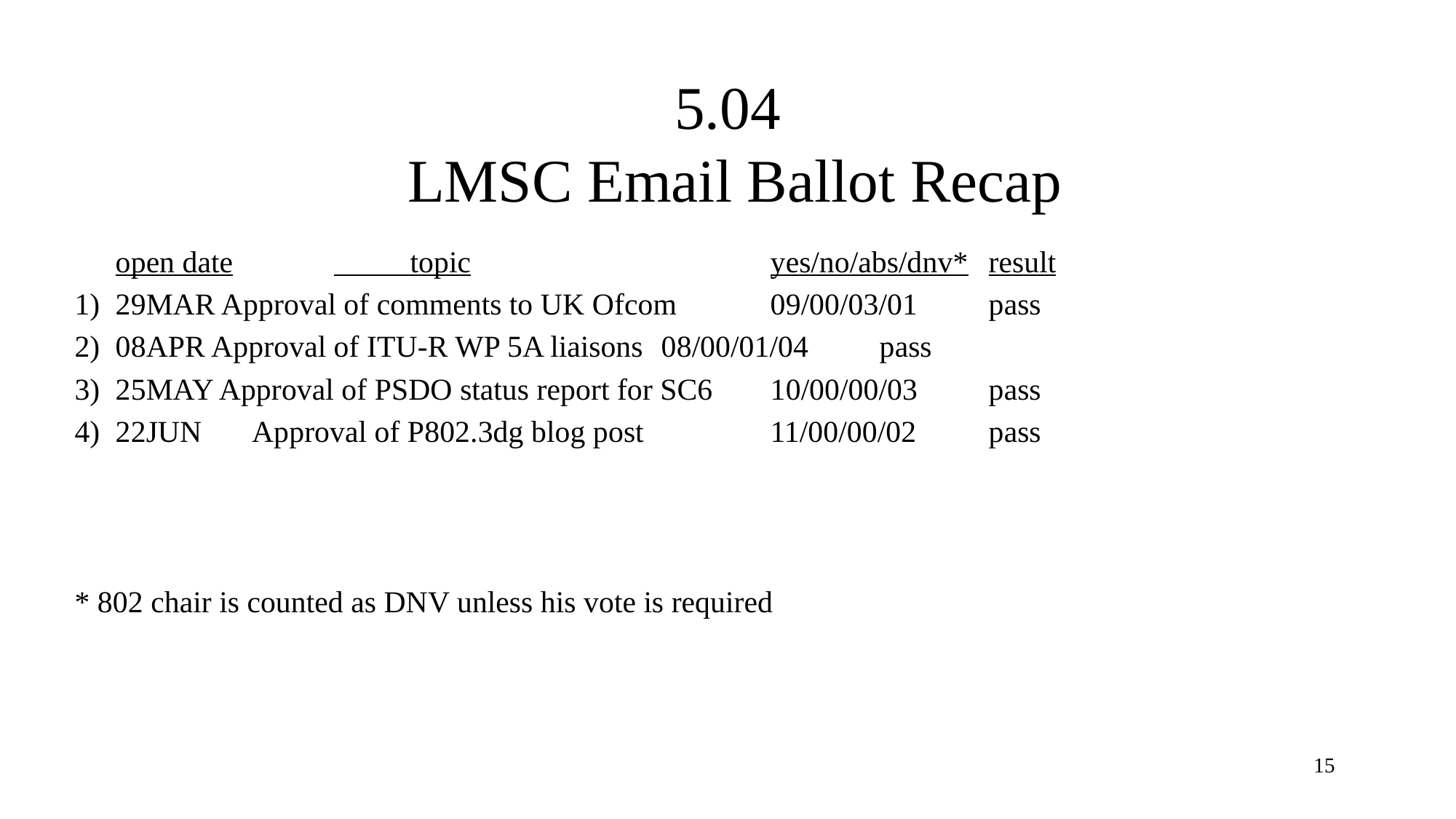

# 5.04 LMSC Email Ballot Recap
	open date	          topic			yes/no/abs/dnv*	result
29MAR Approval of comments to UK Ofcom	09/00/03/01	pass
08APR Approval of ITU-R WP 5A liaisons	08/00/01/04	pass
25MAY Approval of PSDO status report for SC6	10/00/00/03	pass
22JUN	Approval of P802.3dg blog post		11/00/00/02	pass

* 802 chair is counted as DNV unless his vote is required

15